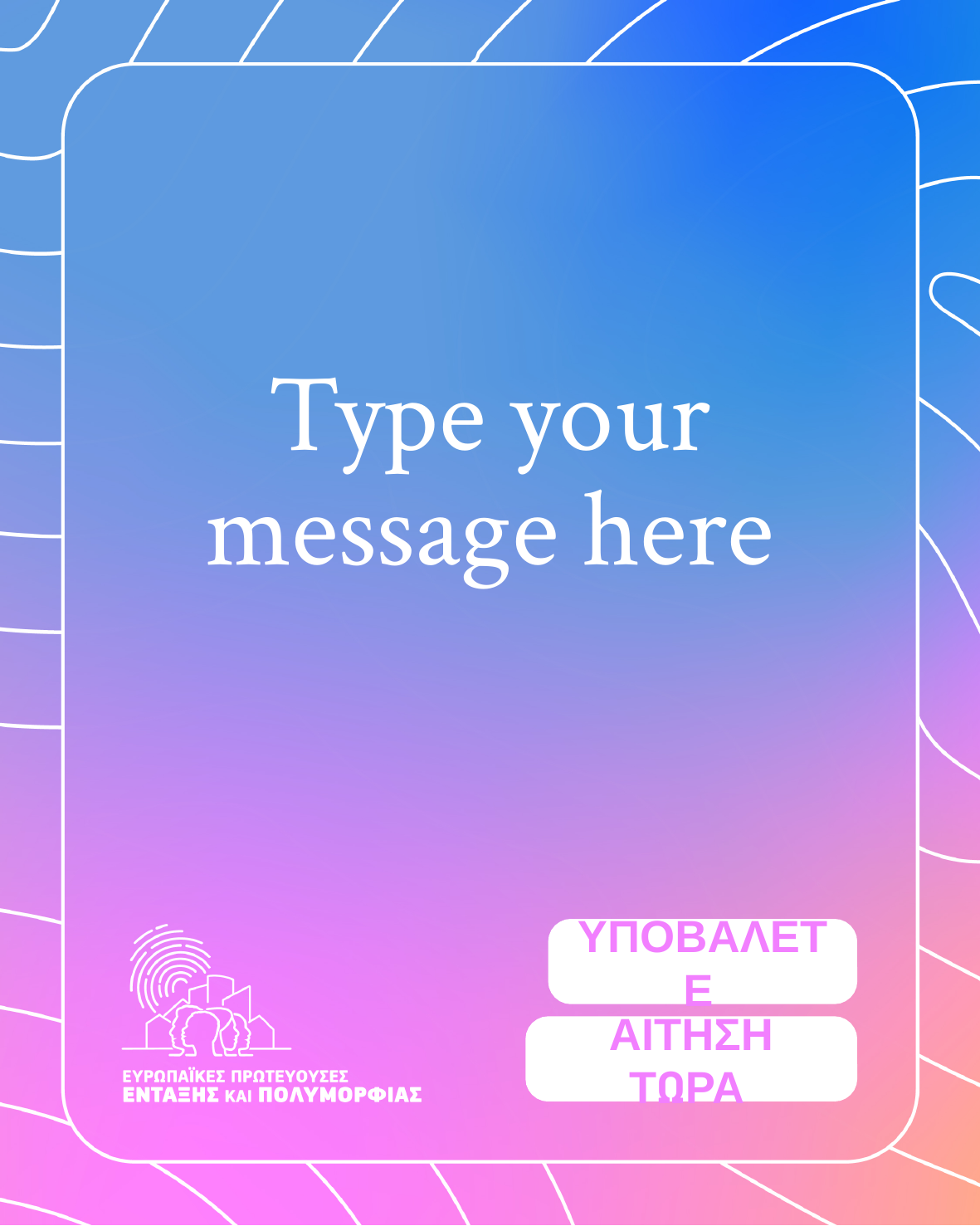

# Type your message here
ΥΠΟΒΑΛΕΤΕ
ΑΙΤΗΣΗ ΤΩΡΑ